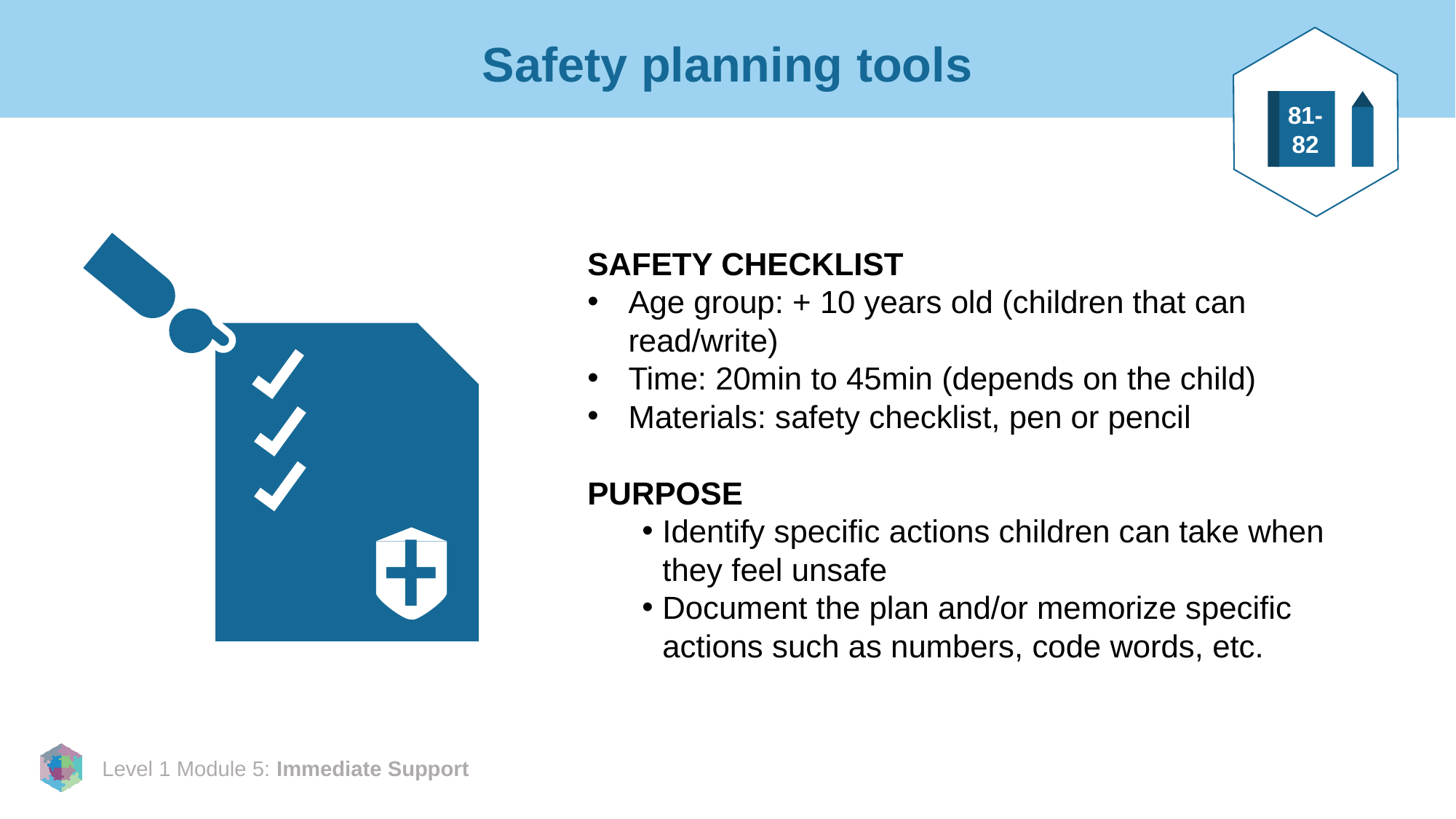

# Safety planning tools

81-82

SAFETY CHECKLIST
Age group: + 10 years old (children that can read/write)
Time: 20min to 45min (depends on the child)
Materials: safety checklist, pen or pencil

PURPOSE
Identify specific actions children can take when they feel unsafe
Document the plan and/or memorize specific actions such as numbers, code words, etc.